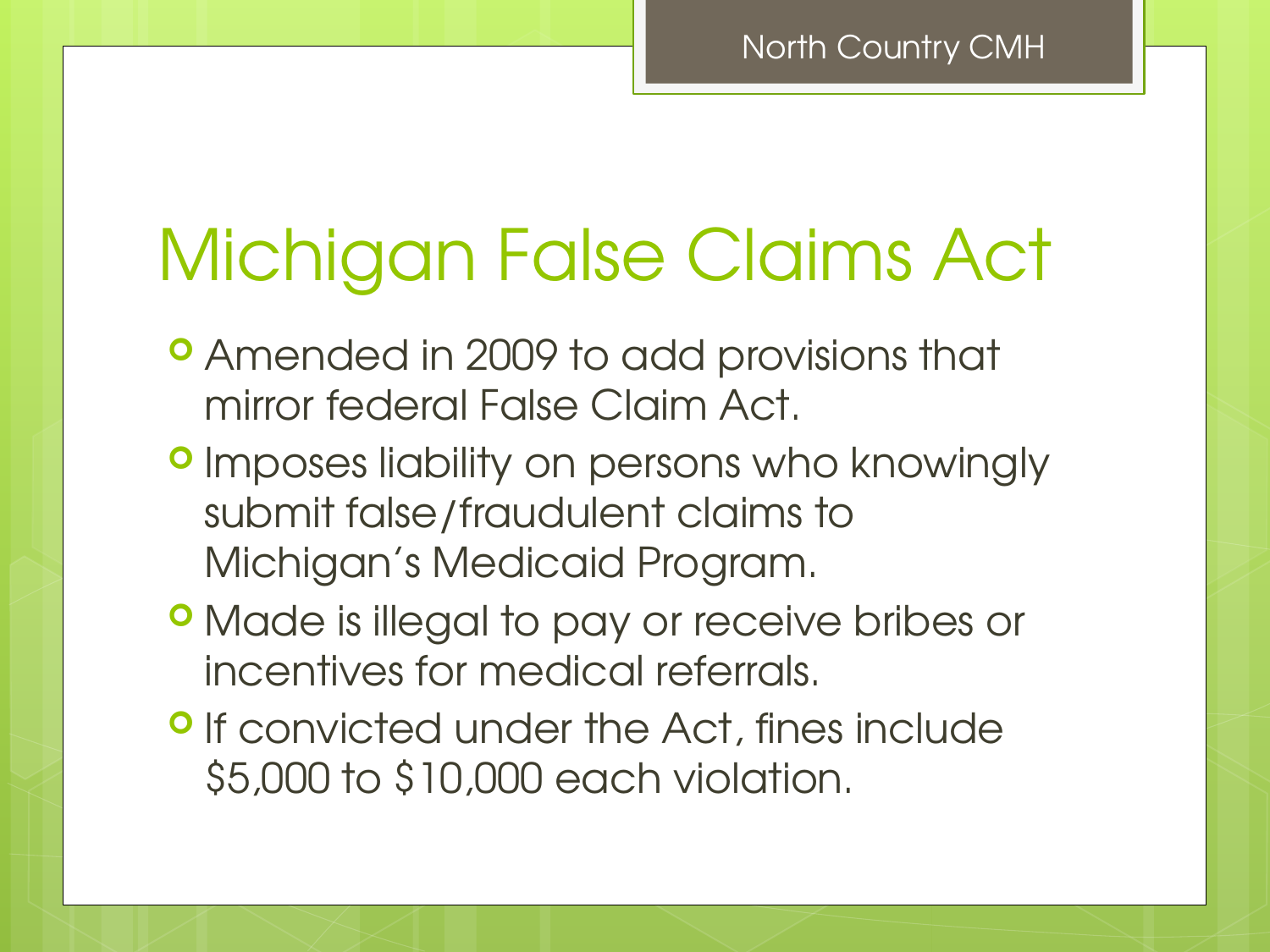

# Michigan False Claims Act
Amended in 2009 to add provisions that mirror federal False Claim Act.
Imposes liability on persons who knowingly submit false/fraudulent claims to Michigan’s Medicaid Program.
Made is illegal to pay or receive bribes or incentives for medical referrals.
If convicted under the Act, fines include $5,000 to $10,000 each violation.